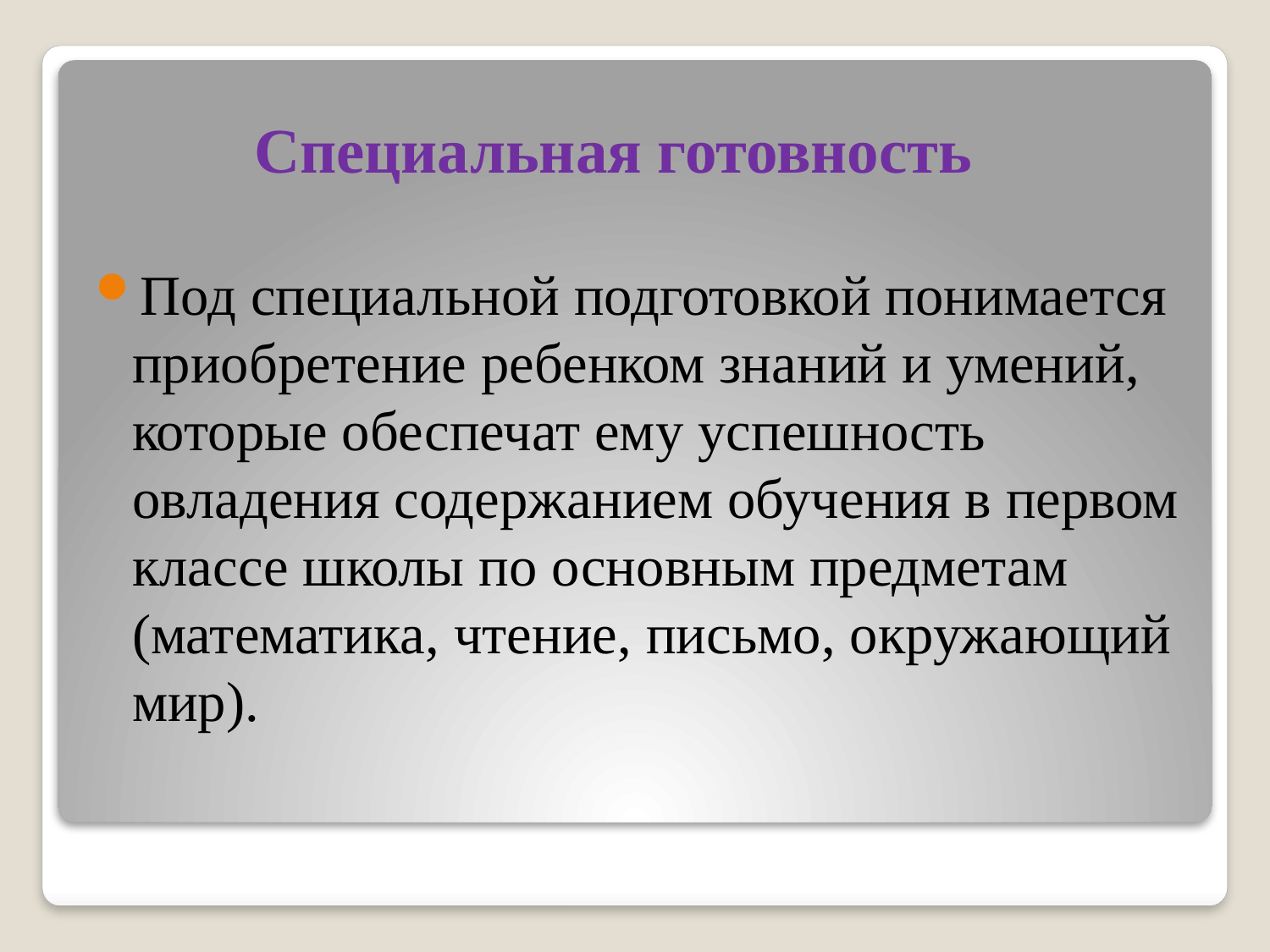

# Специальная готовность
Под специальной подготовкой понимается приобретение ребенком знаний и умений, которые обеспечат ему успешность овладения содержанием обучения в первом классе школы по основным предметам (математика, чтение, письмо, окружающий мир).